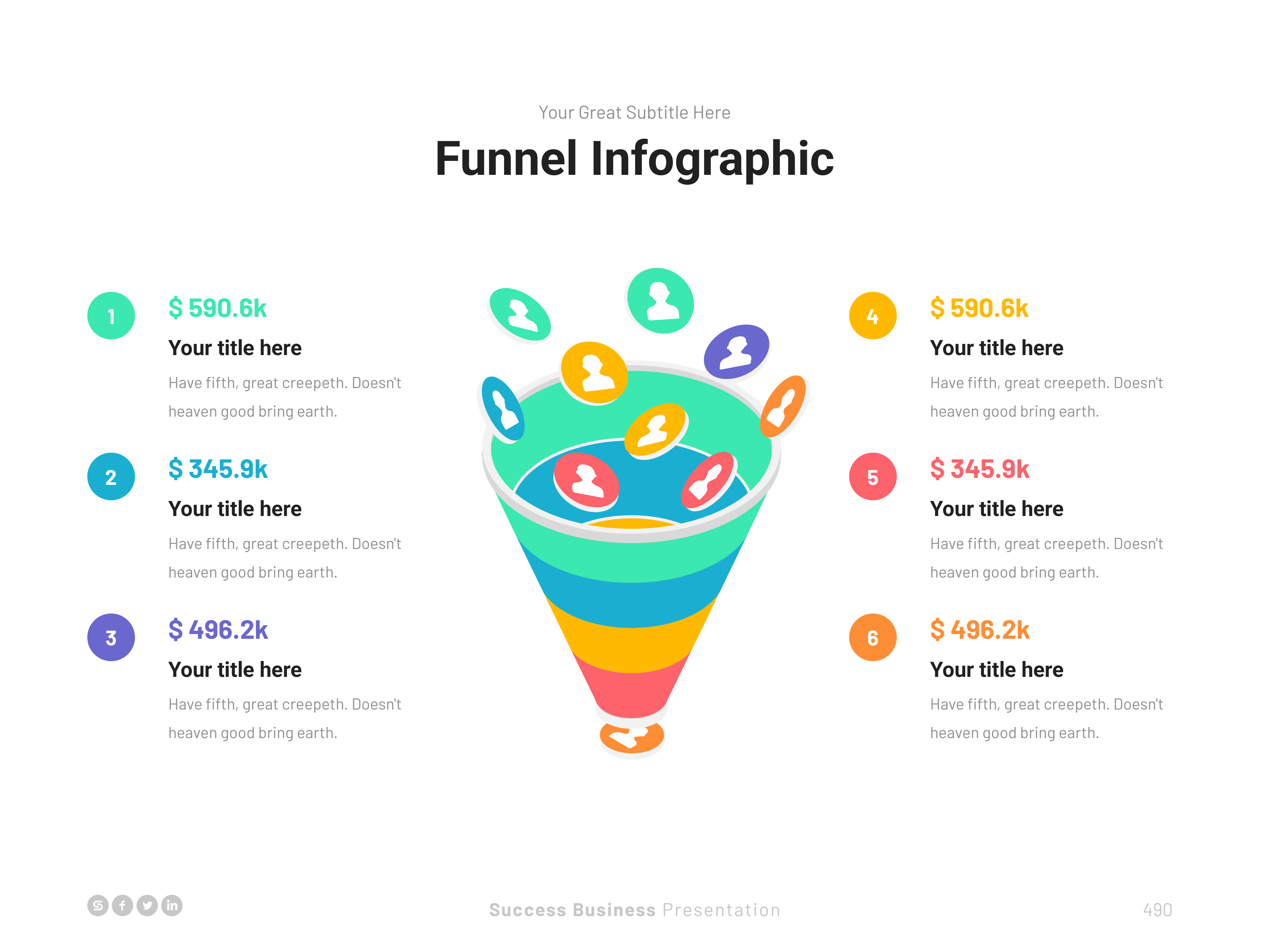

Your Great Subtitle Here
Funnel Infographic

$ 590.6k
1
Your title here
Have fifth, great creepeth. Doesn't heaven good bring earth.
$ 590.6k
4
Your title here
Have fifth, great creepeth. Doesn't heaven good bring earth.

$ 345.9k
2
Your title here
Have fifth, great creepeth. Doesn't heaven good bring earth.
$ 345.9k
5
Your title here
Have fifth, great creepeth. Doesn't heaven good bring earth.

$ 496.2k
Your title here
Have fifth, great creepeth. Doesn't heaven good bring earth.
3
$ 496.2k
Your title here
Have fifth, great creepeth. Doesn't heaven good bring earth.
6